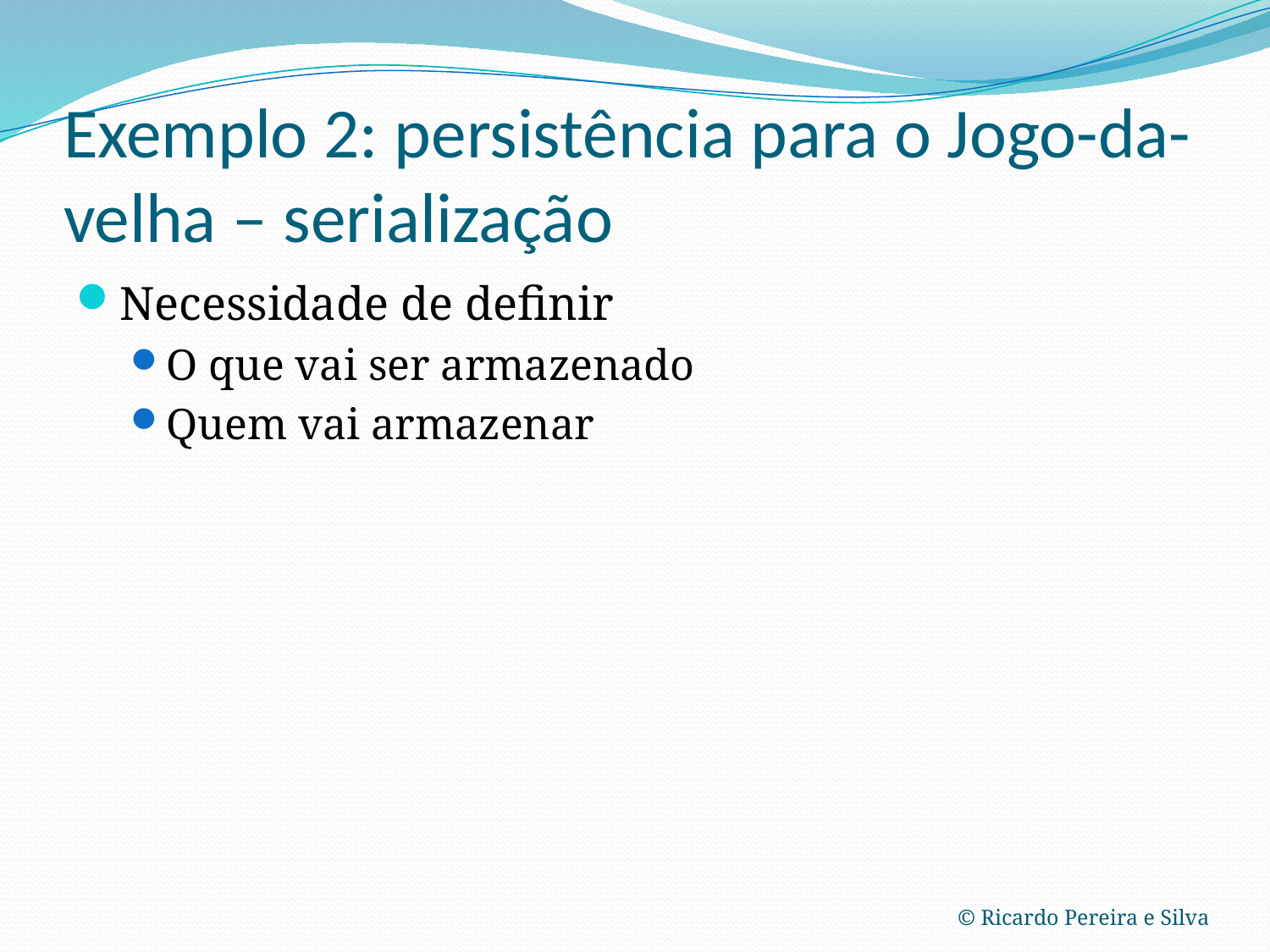

# Exemplo 2: persistência para o Jogo-da-velha – serialização
Necessidade de definir
O que vai ser armazenado
Quem vai armazenar
© Ricardo Pereira e Silva